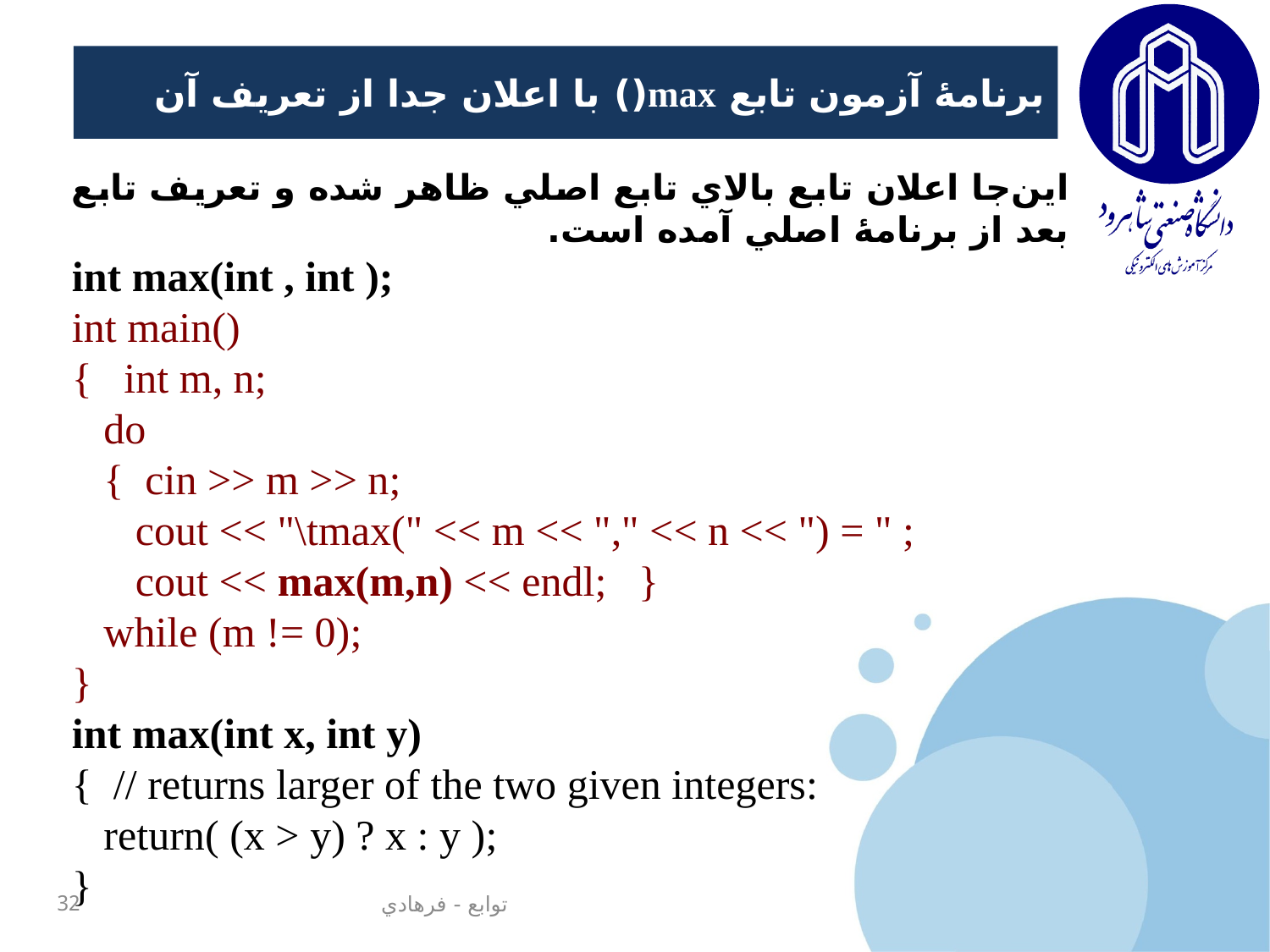

# برنامۀ آزمون تابع max() با اعلان جدا از تعريف آن
اين‌جا اعلان تابع بالاي تابع اصلي ظاهر ‌شده و تعريف تابع بعد از برنامۀ اصلي آمده است.
int max(int , int );
int main()
{   int m, n;
   do
   {  cin >> m >> n;
      cout << "\tmax(" << m << "," << n << ") = " ;
      cout << max(m,n) << endl;   }
   while (m != 0);
}
int max(int x, int y)
{  // returns larger of the two given integers:
   return( (x > y) ? x : y );
}
32
توابع - فرهادي